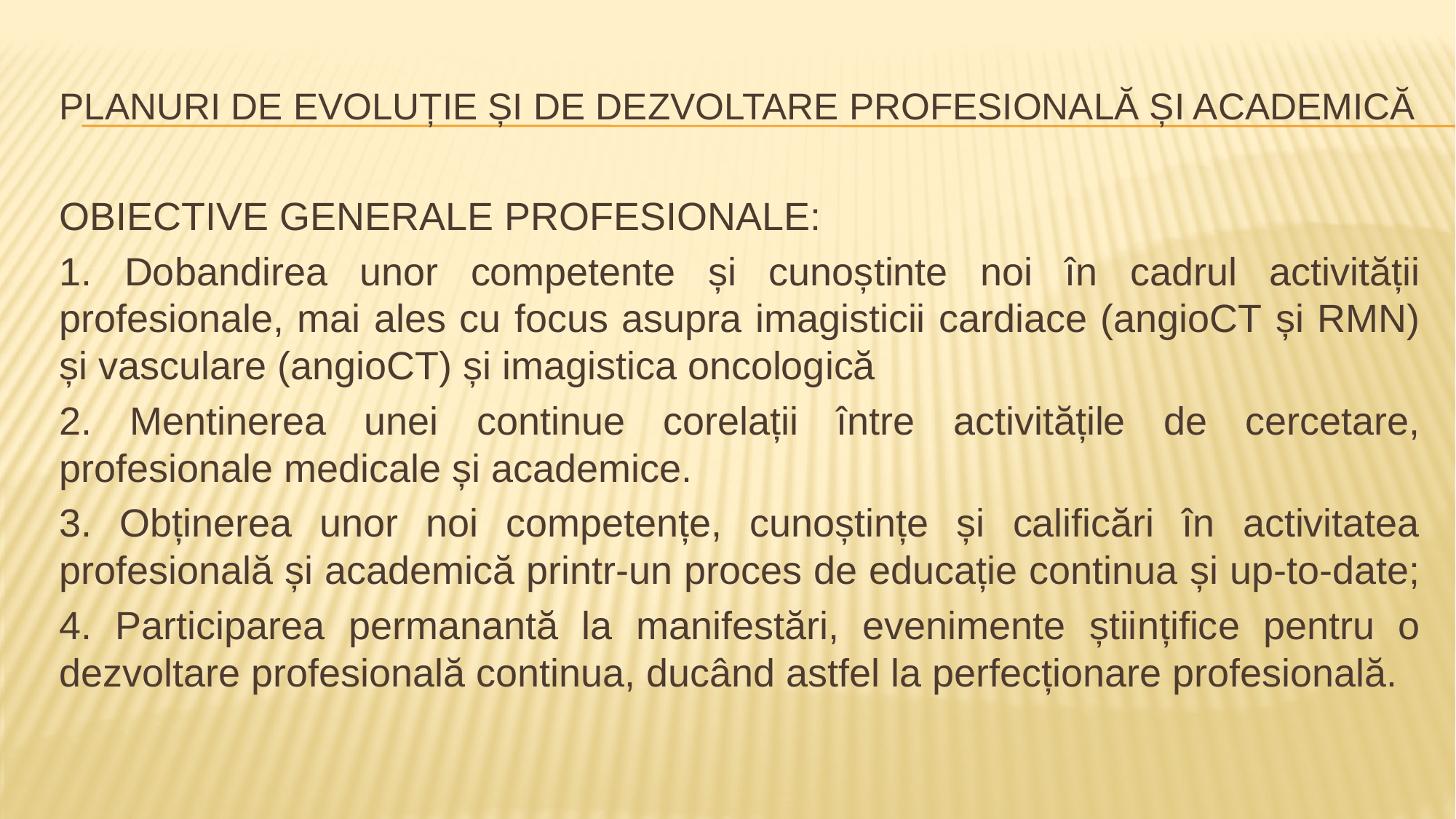

# PLANURI DE EVOLUȚIE ȘI DE DEZVOLTARE PROFESIONALĂ ȘI ACADEMICĂ
OBIECTIVE GENERALE PROFESIONALE:
1. Dobandirea unor competente și cunoștinte noi în cadrul activității profesionale, mai ales cu focus asupra imagisticii cardiace (angioCT și RMN) și vasculare (angioCT) și imagistica oncologică
2. Mentinerea unei continue corelații între activitățile de cercetare, profesionale medicale și academice.
3. Obținerea unor noi competențe, cunoștințe și calificări în activitatea profesională și academică printr-un proces de educație continua și up-to-date;
4. Participarea permanantă la manifestări, evenimente științifice pentru o dezvoltare profesională continua, ducând astfel la perfecționare profesională.